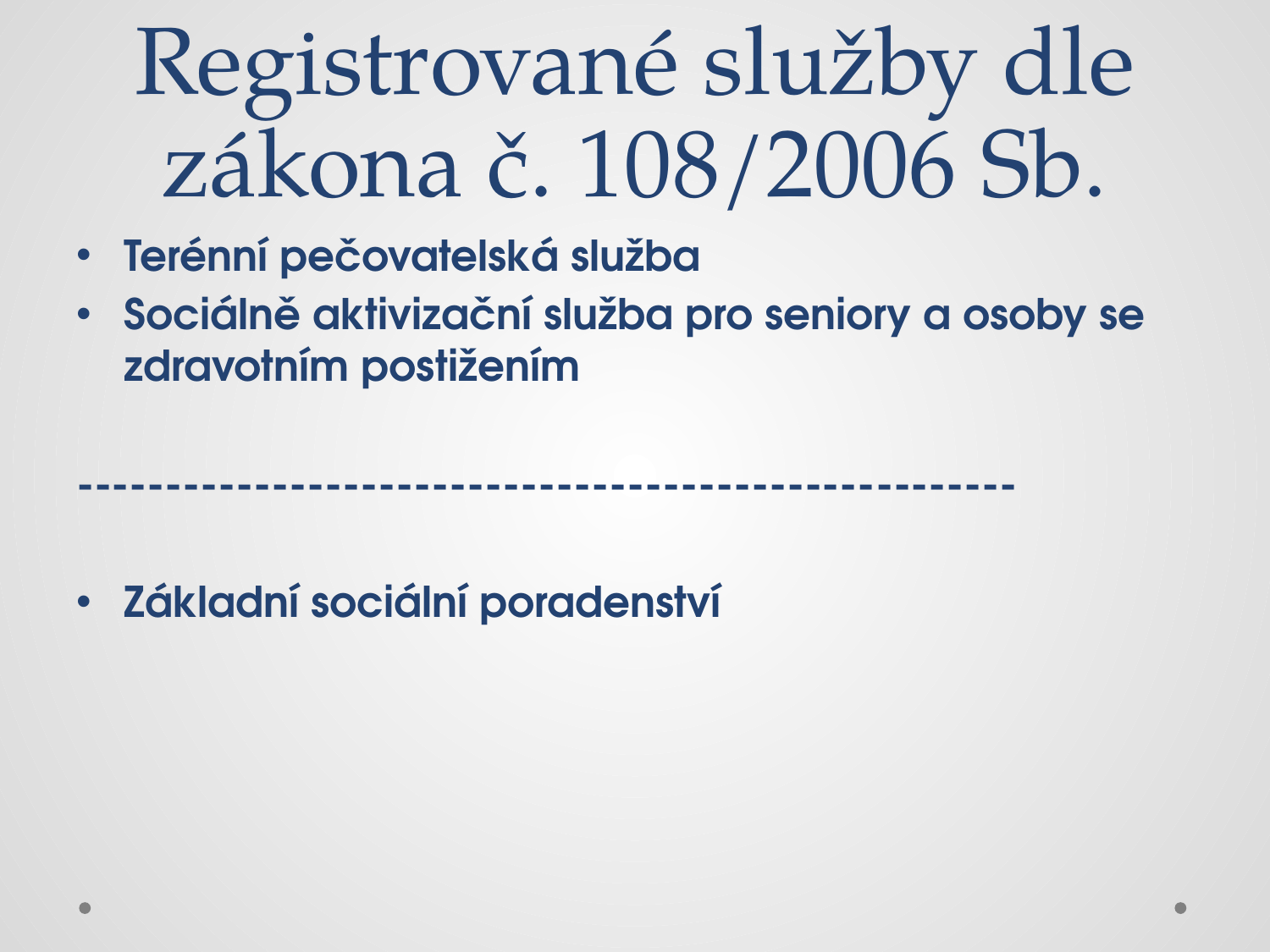

# Registrované služby dle zákona č. 108/2006 Sb.
Terénní pečovatelská služba
Sociálně aktivizační služba pro seniory a osoby se zdravotním postižením

-----------------------------------------------------

Základní sociální poradenství